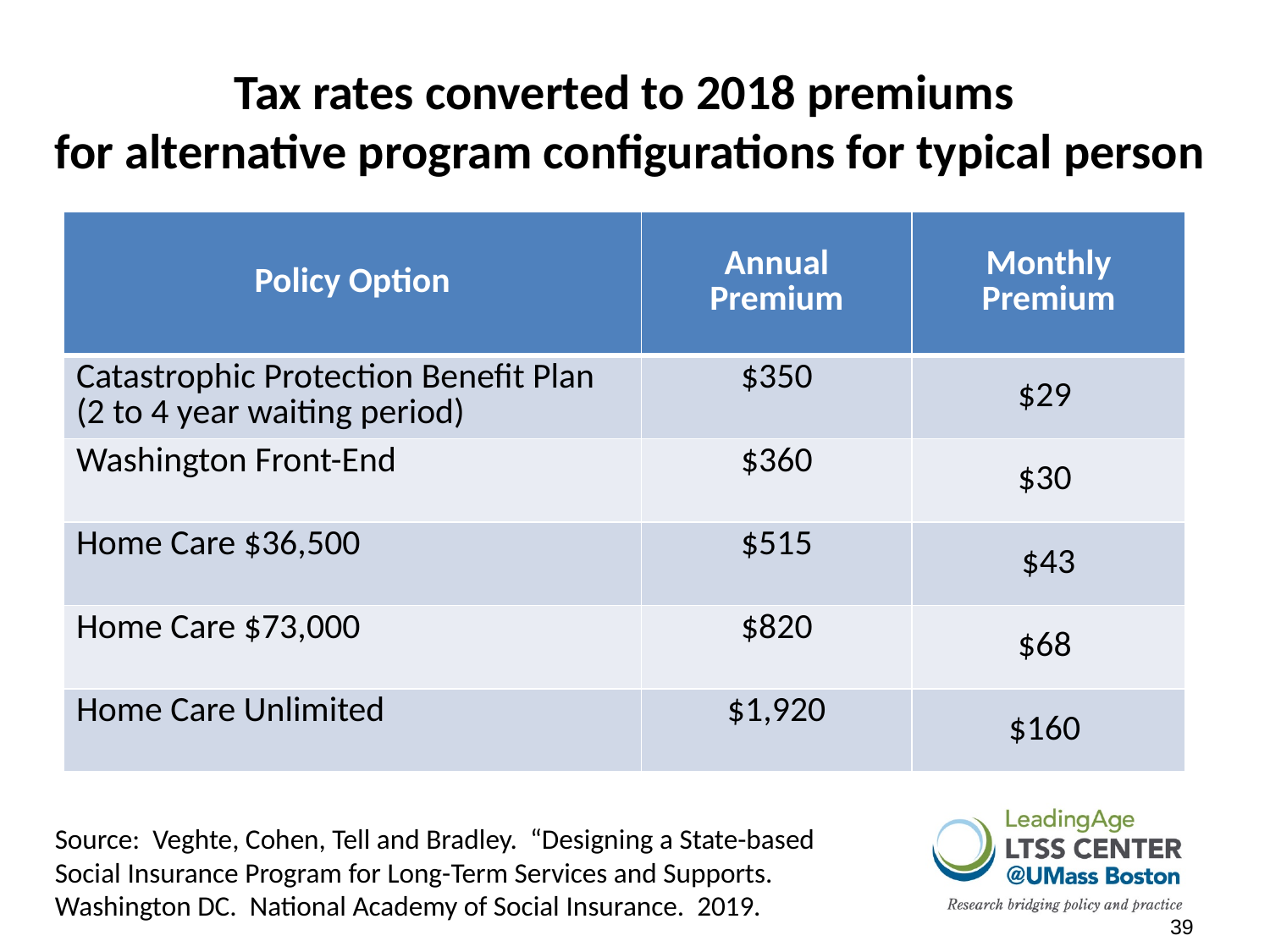

# Tax rates converted to 2018 premiums for alternative program configurations for typical person
| Policy Option | Annual Premium | Monthly Premium |
| --- | --- | --- |
| Catastrophic Protection Benefit Plan (2 to 4 year waiting period) | $350 | $29 |
| Washington Front-End | $360 | $30 |
| Home Care $36,500 | $515 | $43 |
| Home Care $73,000 | $820 | $68 |
| Home Care Unlimited | $1,920 | $160 |
Source:  Veghte, Cohen, Tell and Bradley.  “Designing a State-based Social Insurance Program for Long-Term Services and Supports.  Washington DC.  National Academy of Social Insurance.  2019.
39